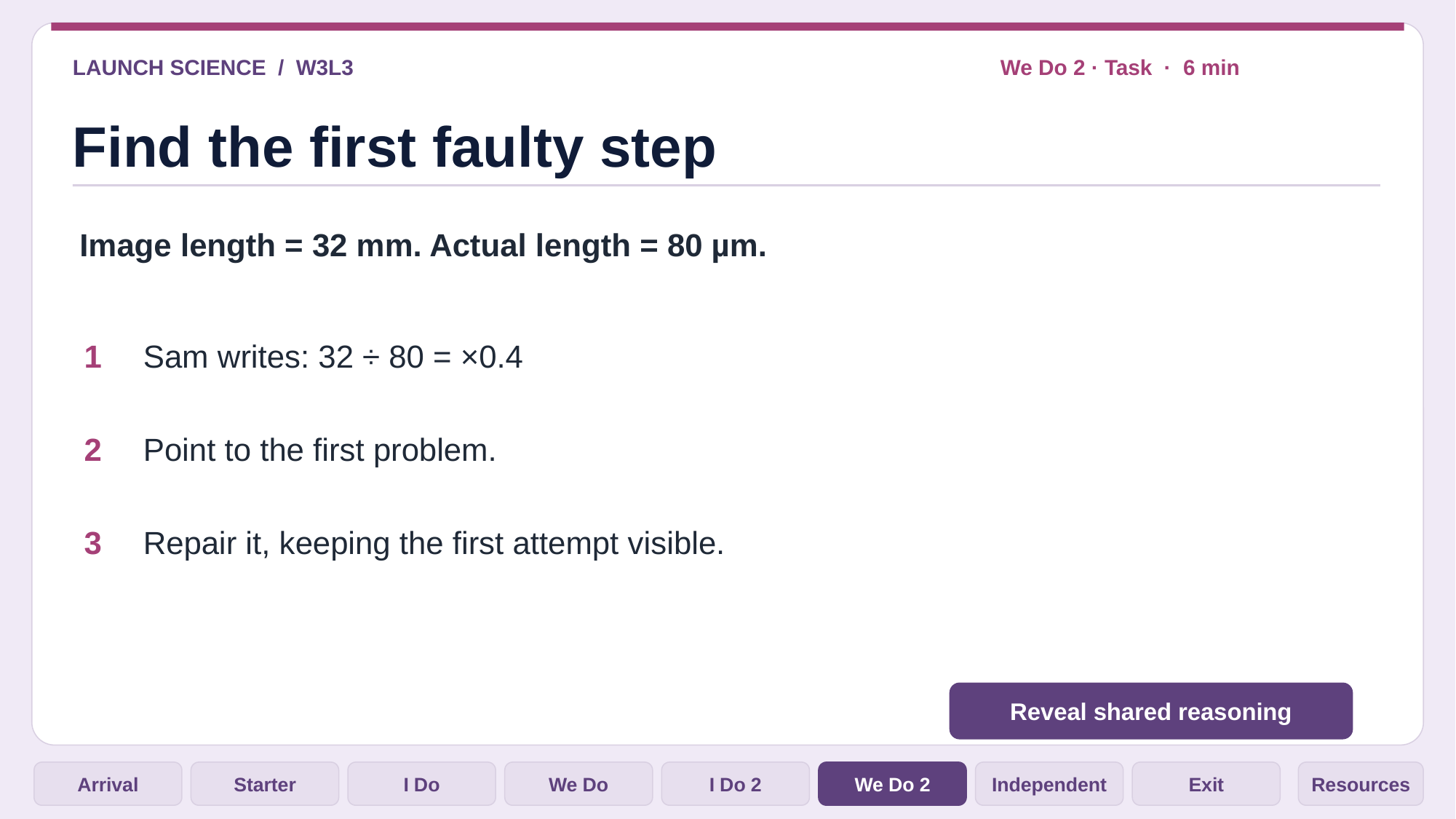

LAUNCH SCIENCE  /  W3L3
We Do 2 · Task  ·  6 min
Find the first faulty step

Image length = 32 mm. Actual length = 80 µm.
1
Sam writes: 32 ÷ 80 = ×0.4
2
Point to the first problem.
3
Repair it, keeping the first attempt visible.
Reveal shared reasoning
Arrival
Starter
I Do
We Do
I Do 2
We Do 2
Independent
Exit
Resources